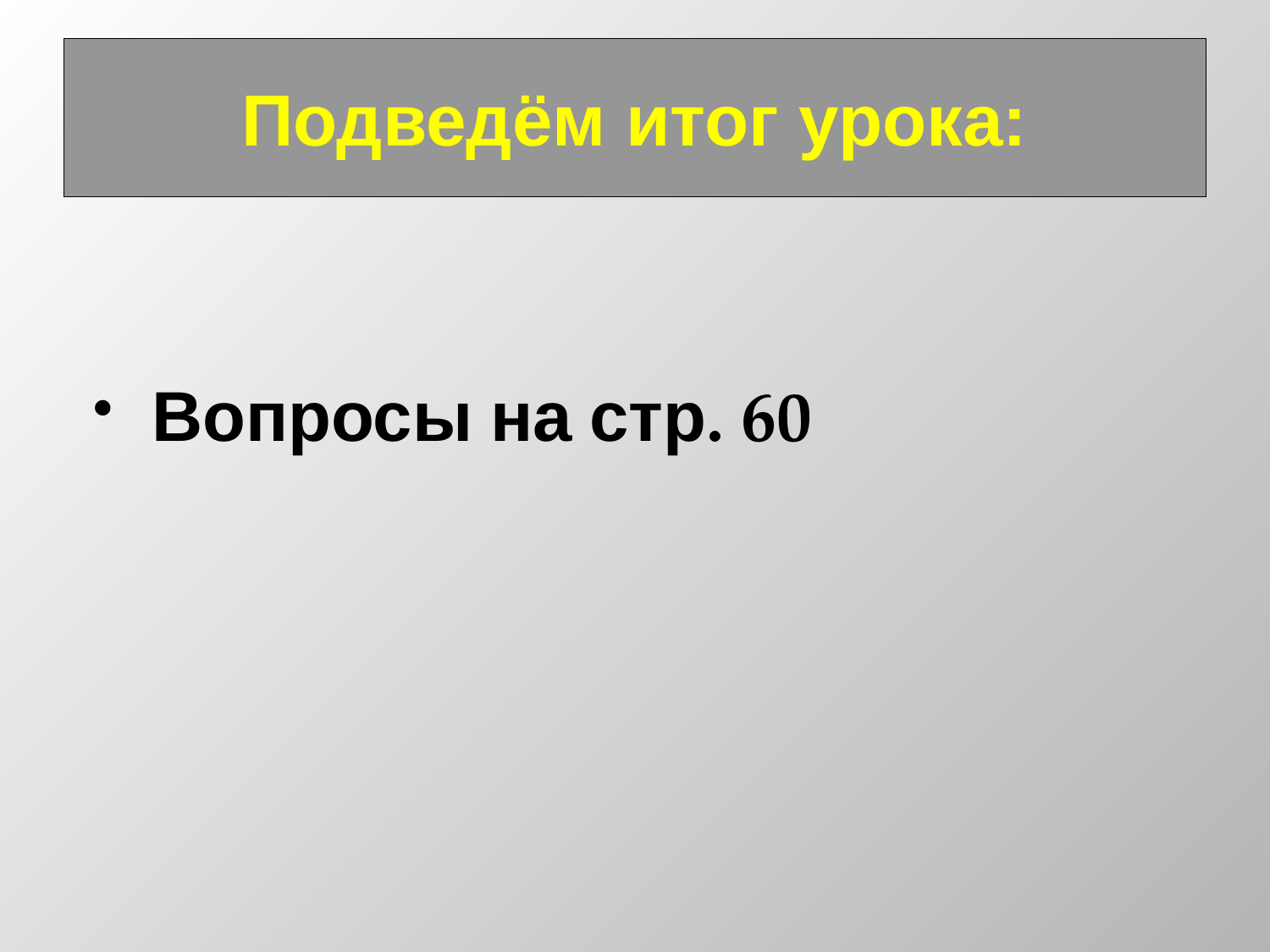

# Подведём итог урока:

Вопросы на стр. 60